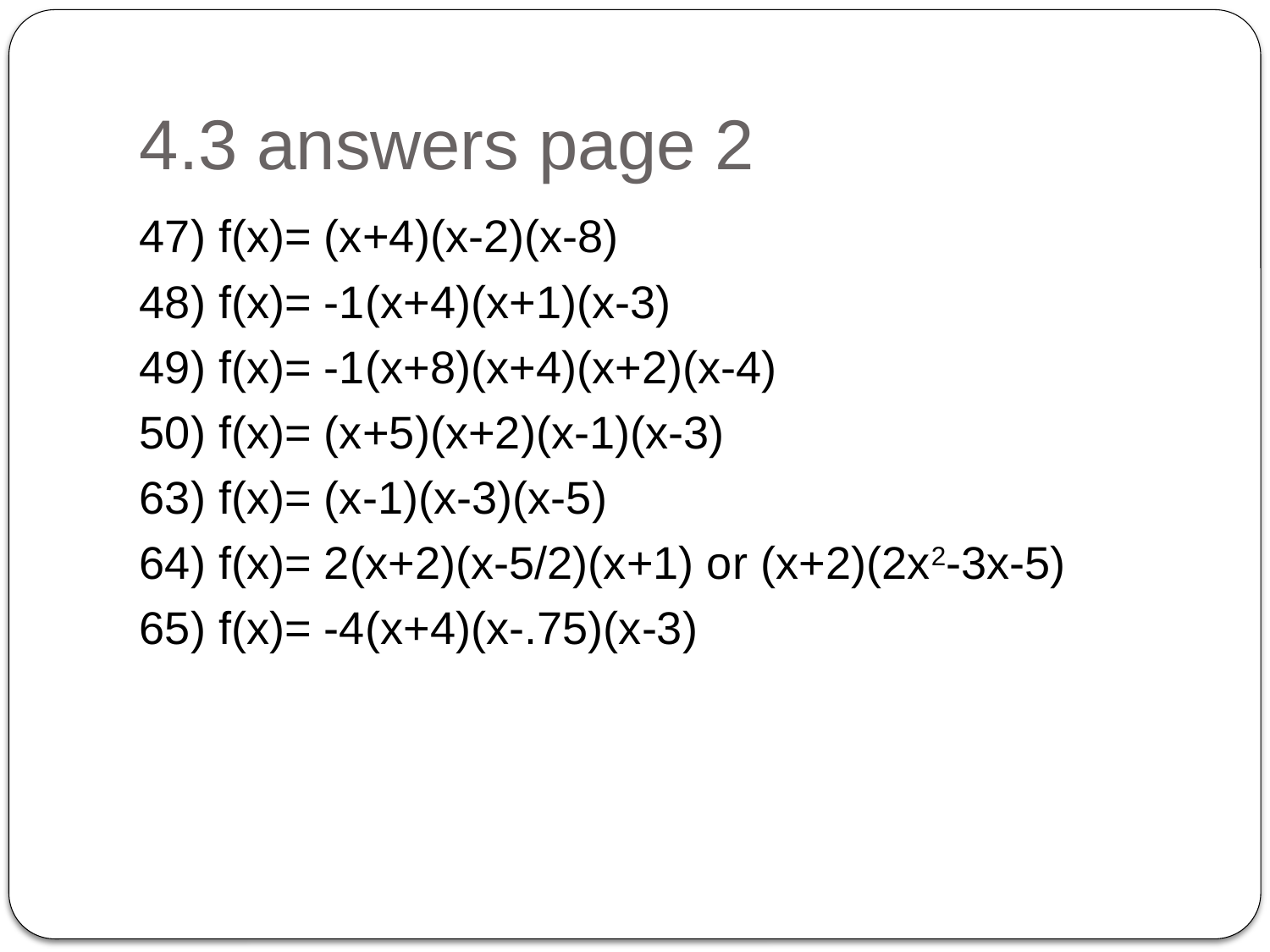

# 4.3 answers page 2
47) f(x)= (x+4)(x-2)(x-8)
48) f(x)= -1(x+4)(x+1)(x-3)
49) f(x)= -1(x+8)(x+4)(x+2)(x-4)
50) f(x)= (x+5)(x+2)(x-1)(x-3)
63) f(x)= (x-1)(x-3)(x-5)
64) f(x)= 2(x+2)(x-5/2)(x+1) or (x+2)(2x2-3x-5)
65) f(x)= -4(x+4)(x-.75)(x-3)